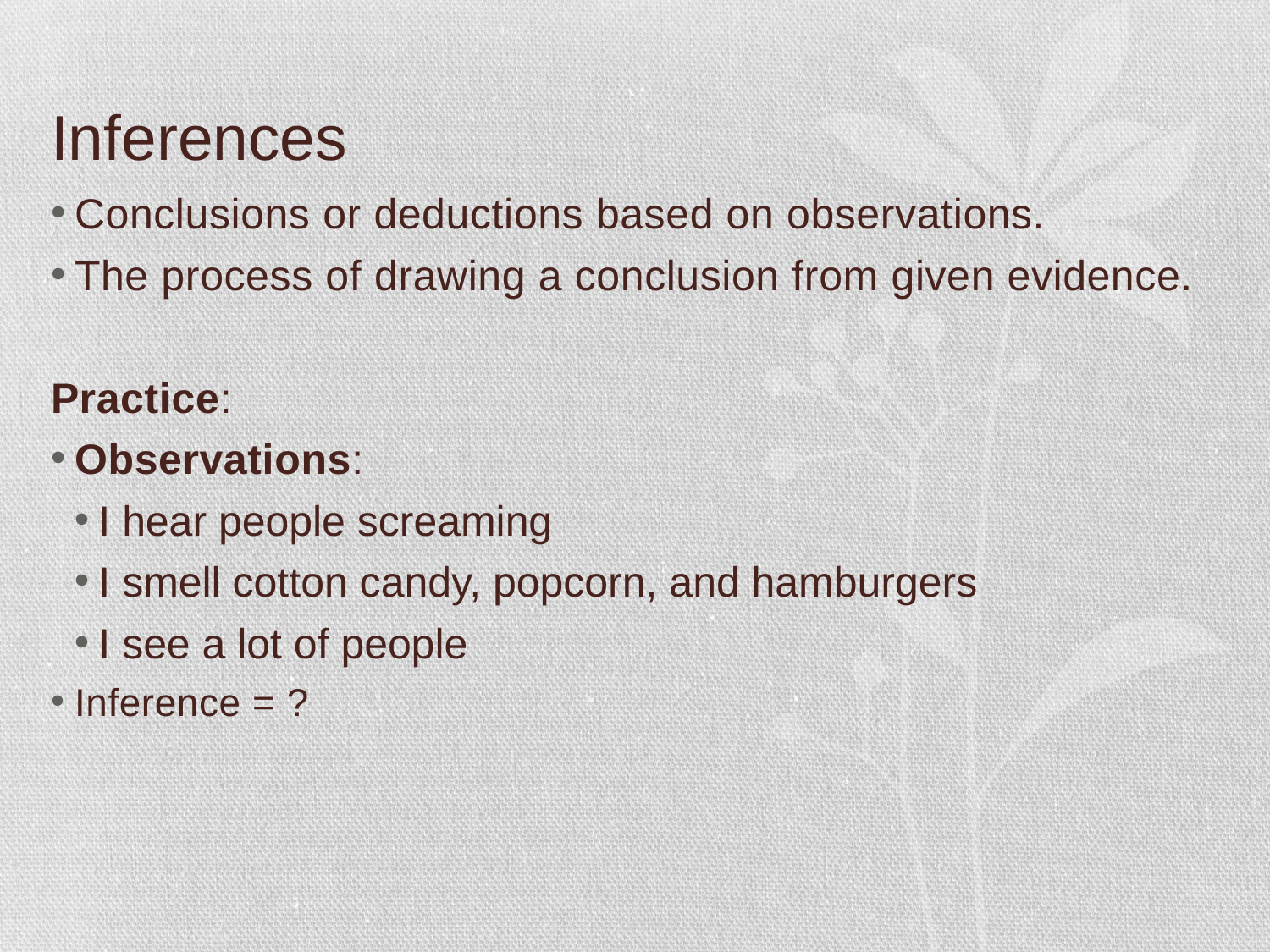

# Inferences
Conclusions or deductions based on observations.
The process of drawing a conclusion from given evidence.

Practice:
Observations:
I hear people screaming
I smell cotton candy, popcorn, and hamburgers
I see a lot of people
Inference = ?